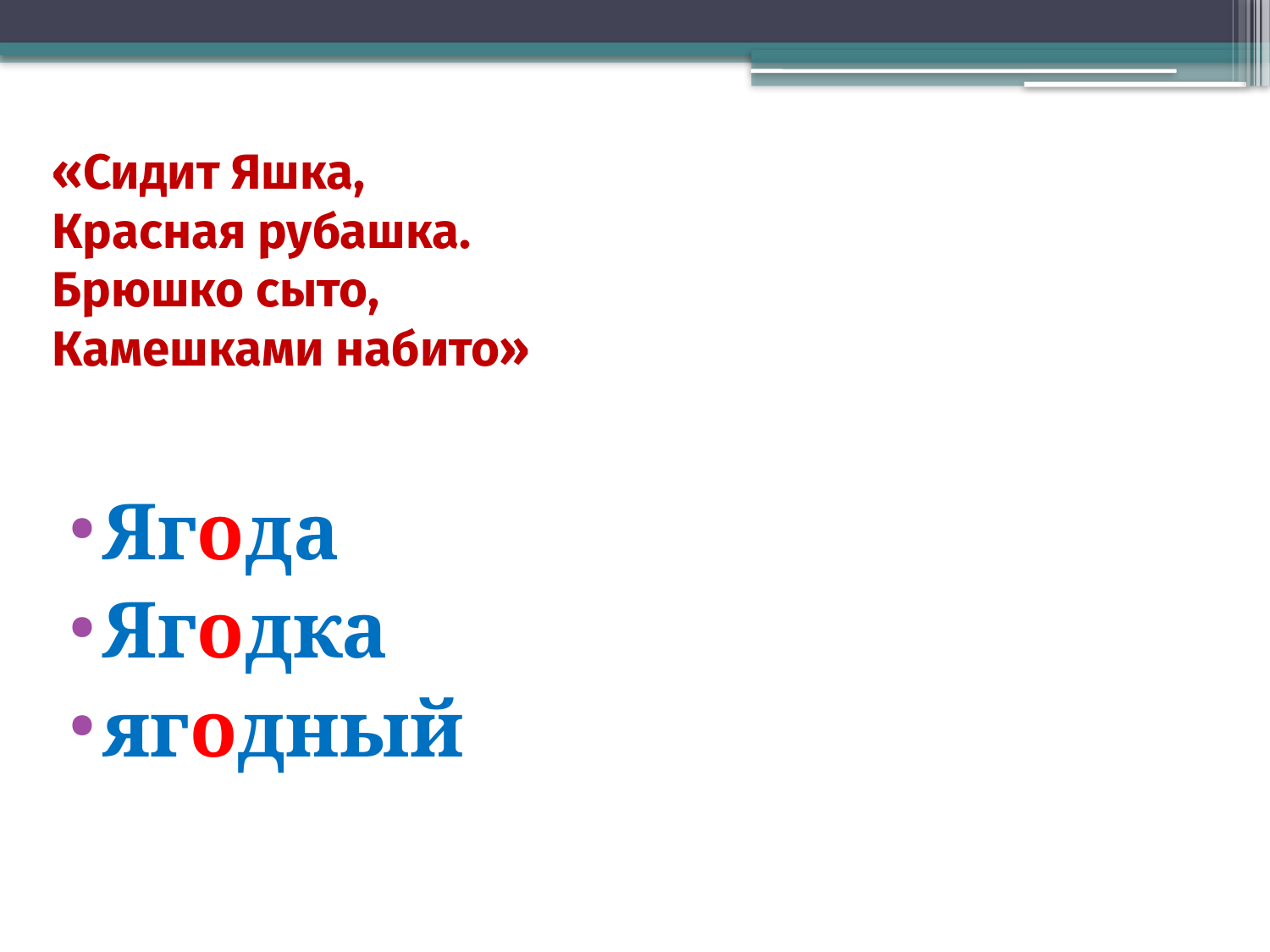

# «Сидит Яшка, Красная рубашка. Брюшко сыто, Камешками набито»
Ягода
Ягодка
ягодный